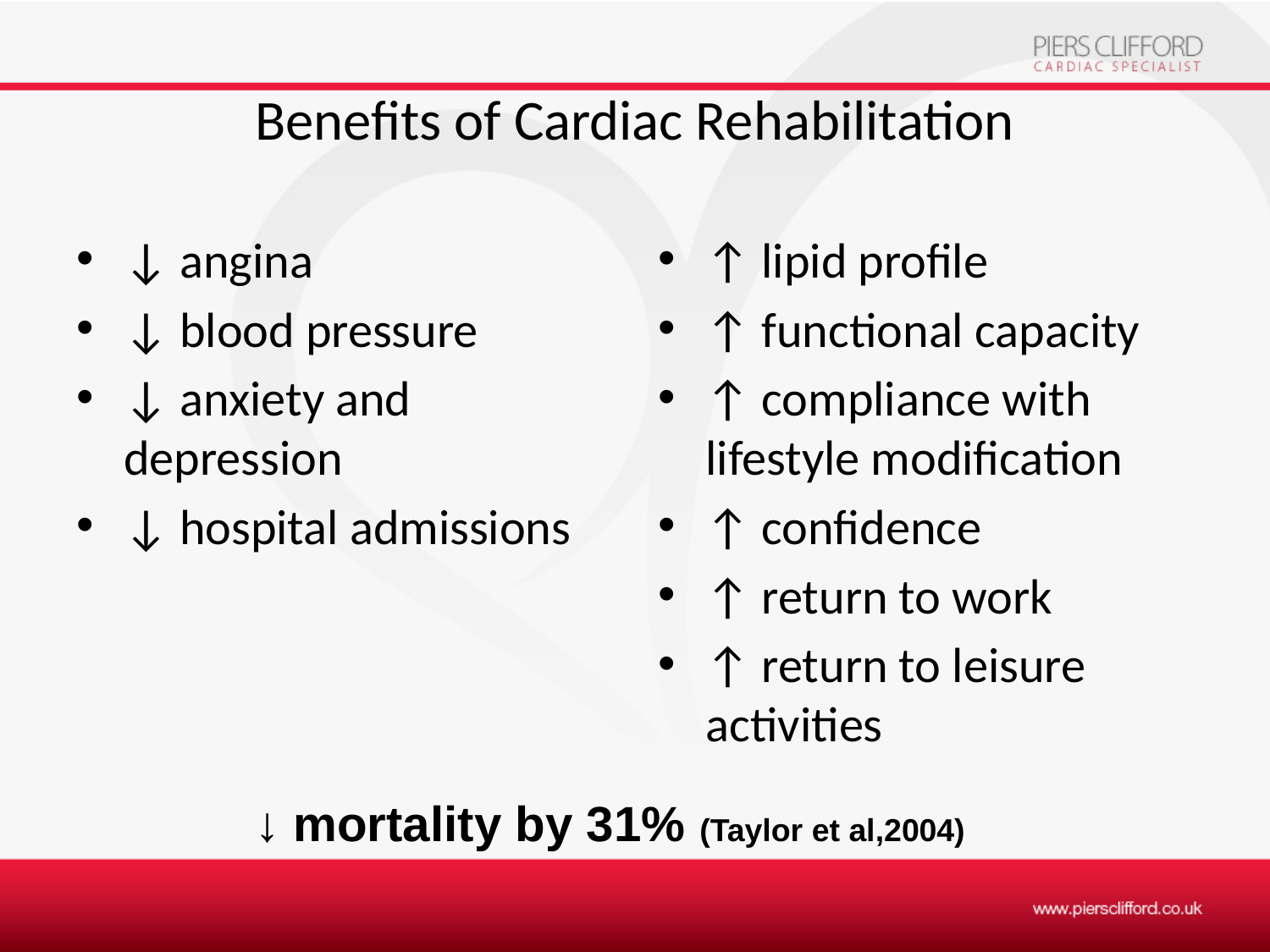

# Benefits of Cardiac Rehabilitation
↓ angina
↓ blood pressure
↓ anxiety and depression
↓ hospital admissions
↑ lipid profile
↑ functional capacity
↑ compliance with lifestyle modification
↑ confidence
↑ return to work
↑ return to leisure activities
↓ mortality by 31% (Taylor et al,2004)